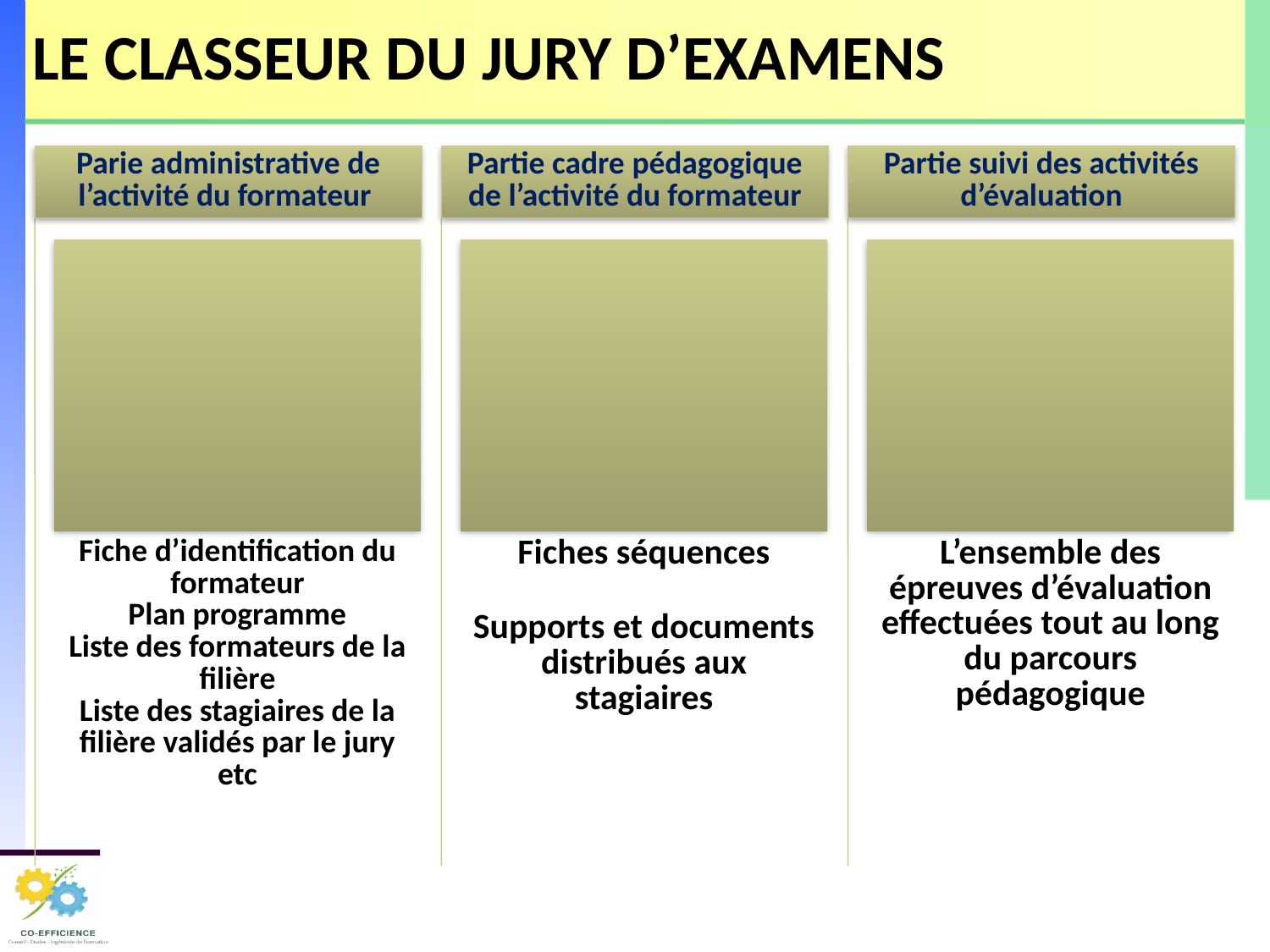

# LE CLASSEUR DU JURY D’EXAMENS
Parie administrative de l’activité du formateur
Fiche d’identification du formateur
Plan programme
Liste des formateurs de la filière
Liste des stagiaires de la filière validés par le jury
etc
Partie cadre pédagogique de l’activité du formateur
Fiches séquences
Supports et documents distribués aux stagiaires
Partie suivi des activités d’évaluation
L’ensemble des épreuves d’évaluation effectuées tout au long du parcours pédagogique